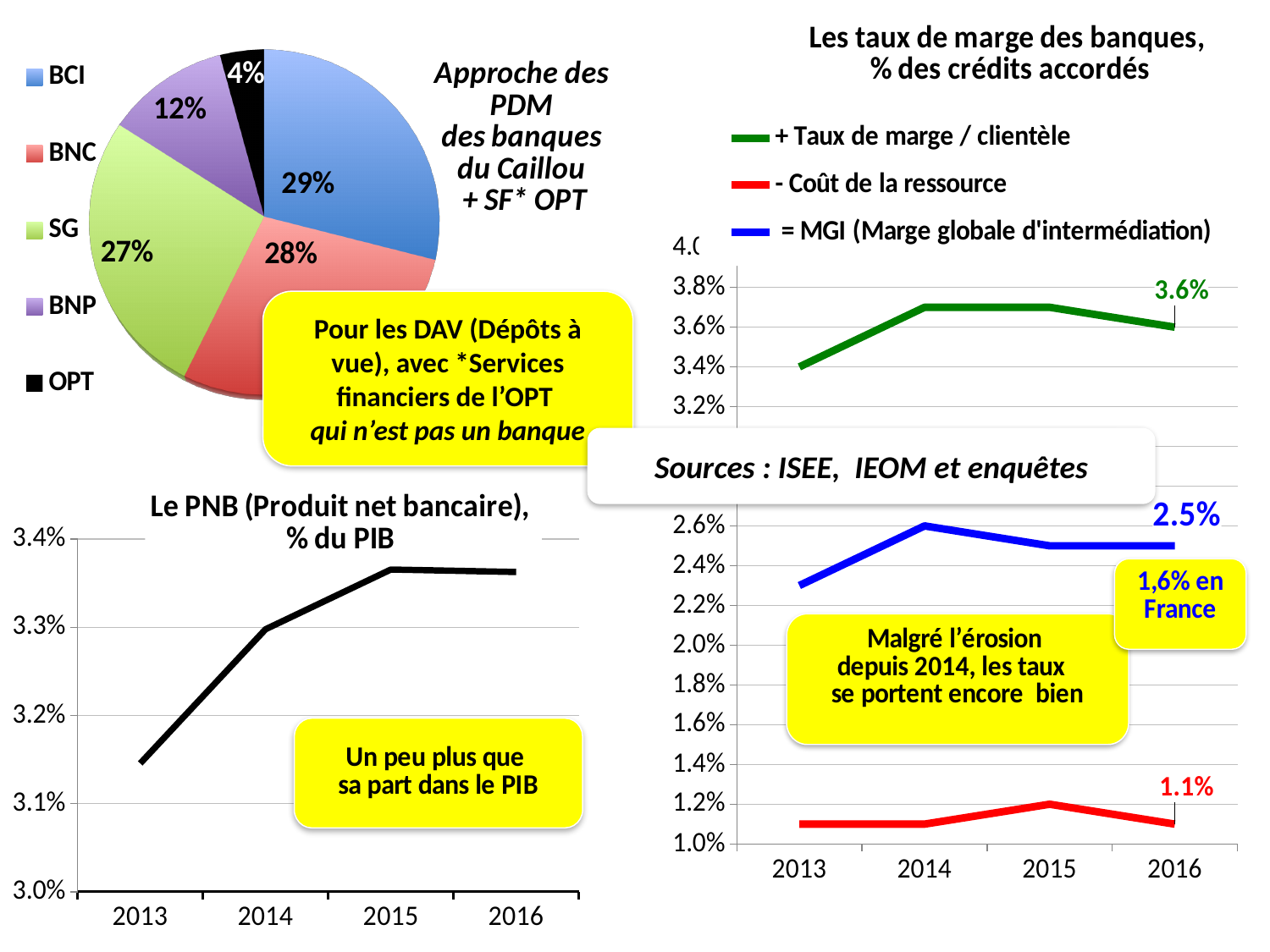

### Chart: Les taux de marge des banques,
% des crédits accordés

| Category | + Taux de marge / clientèle | - Coût de la ressource |  = MGI (Marge globale d'intermédiation) |
|---|---|---|---|
| 2013.0 | 0.034 | 0.011 | 0.023 |
| 2014.0 | 0.037 | 0.011 | 0.026 |
| 2015.0 | 0.037 | 0.012 | 0.025 |
| 2016.0 | 0.036 | 0.011 | 0.025 |

[unsupported chart]

Pour les DAV (Dépôts à vue), avec *Services financiers de l’OPT
qui n’est pas un banque
Sources : ISEE,  IEOM et enquêtes

### Chart: Le PNB (Produit net bancaire),
% du PIB

| Category | PNB/ PIB, % |
|---|---|
| 2013.0 | 0.0314566242417585 |
| 2014.0 | 0.0329777182304271 |
| 2015.0 | 0.0336550516185129 |
| 2016.0 | 0.0336268087393651 |